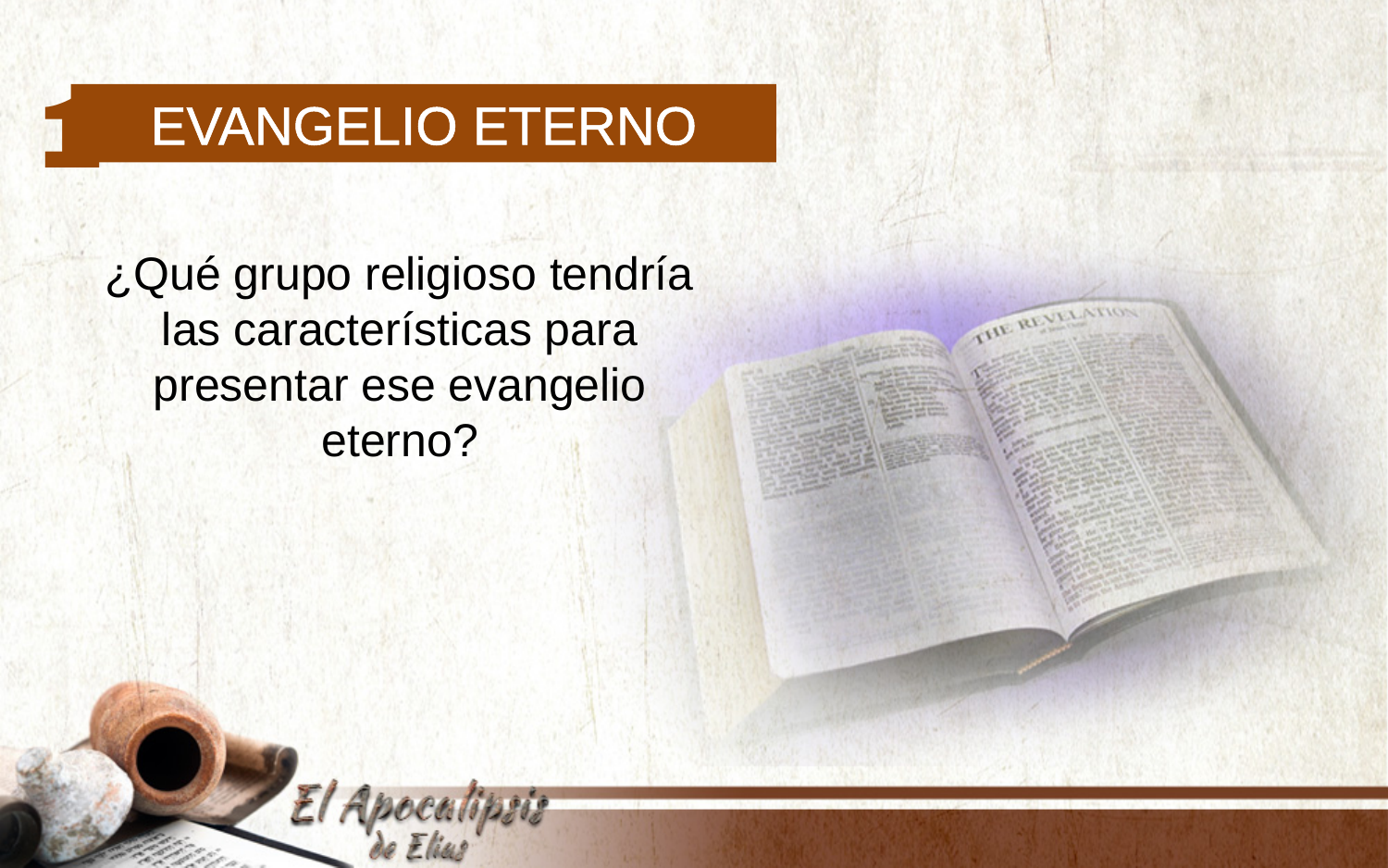

1
Evangelio eterno
¿Qué grupo religioso tendría las características para presentar ese evangelio eterno?